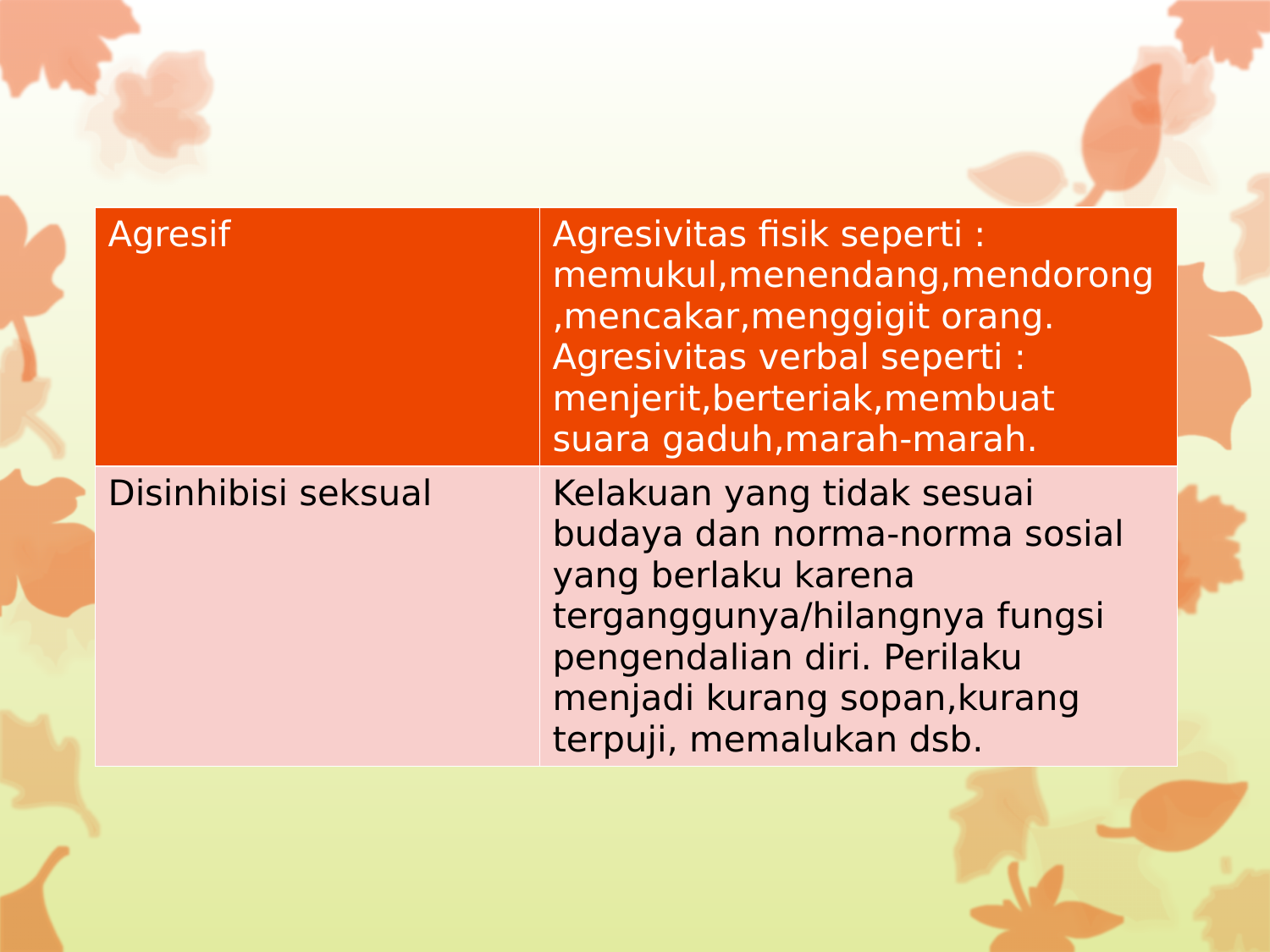

| Agresif | Agresivitas fisik seperti : memukul,menendang,mendorong,mencakar,menggigit orang. Agresivitas verbal seperti : menjerit,berteriak,membuat suara gaduh,marah-marah. |
| --- | --- |
| Disinhibisi seksual | Kelakuan yang tidak sesuai budaya dan norma-norma sosial yang berlaku karena terganggunya/hilangnya fungsi pengendalian diri. Perilaku menjadi kurang sopan,kurang terpuji, memalukan dsb. |